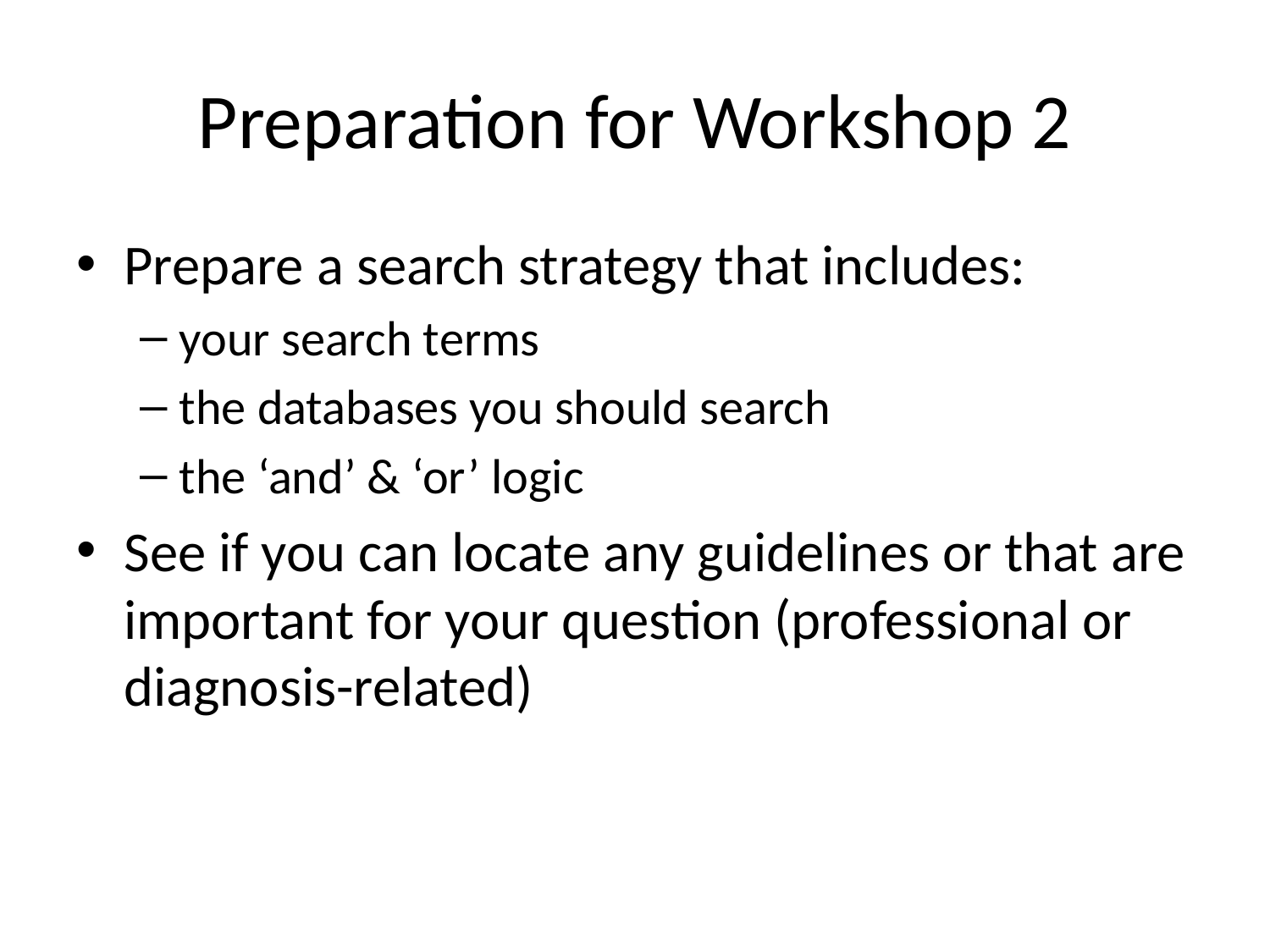

# Preparation for Workshop 2
Prepare a search strategy that includes:
your search terms
the databases you should search
the ‘and’ & ‘or’ logic
See if you can locate any guidelines or that are important for your question (professional or diagnosis-related)